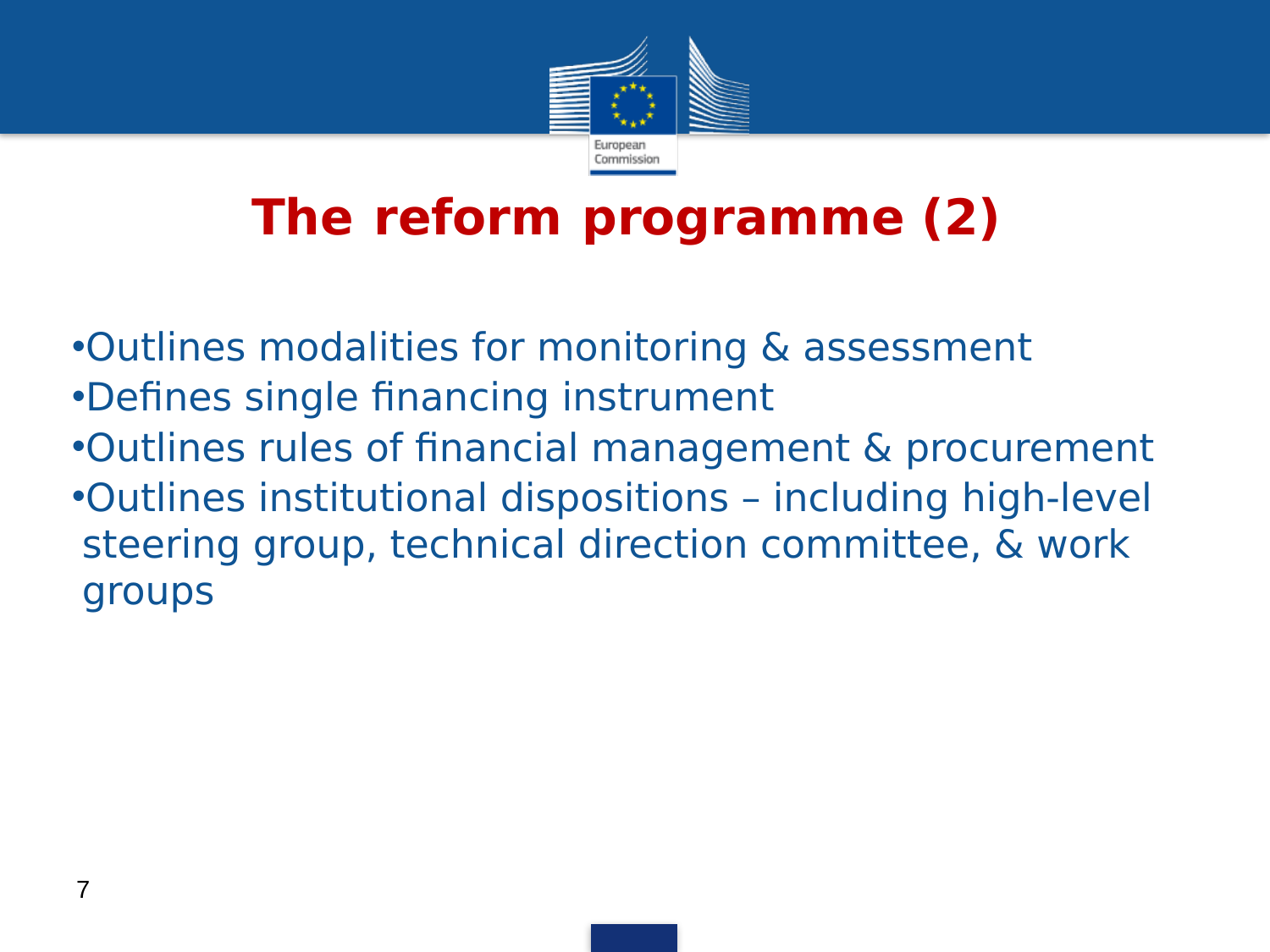

# The reform programme (2)

Outlines modalities for monitoring & assessment
Defines single financing instrument
Outlines rules of financial management & procurement
Outlines institutional dispositions – including high-level steering group, technical direction committee, & work groups

7